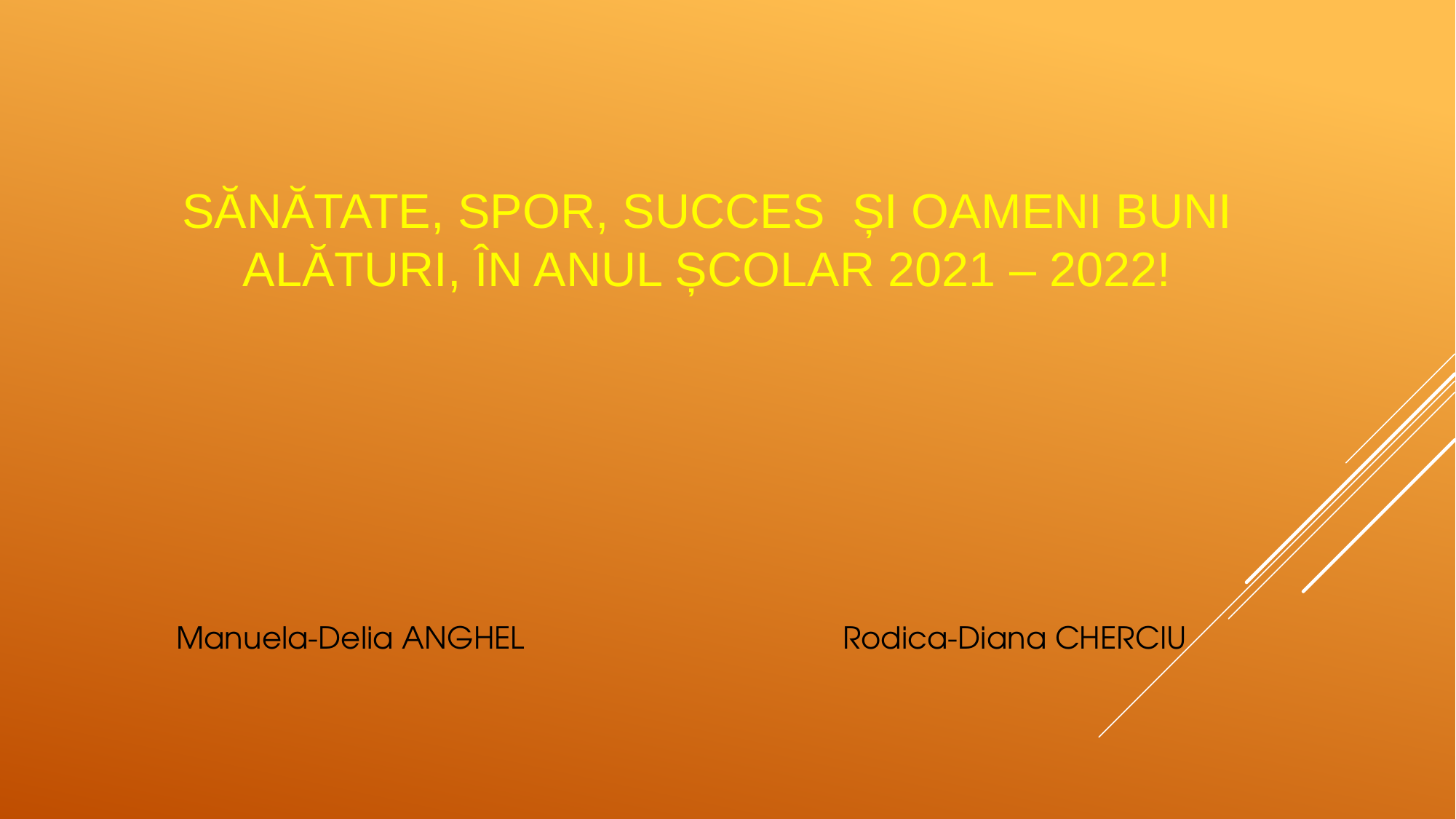

# SĂNĂTATE, SPOR, SUCCES  ȘI OAMENI BUNI ALĂTURI, ÎN ANUL ȘCOLAR 2021 – 2022!
          Manuela-Delia ANGHEL                                      Rodica-Diana CHERCIU